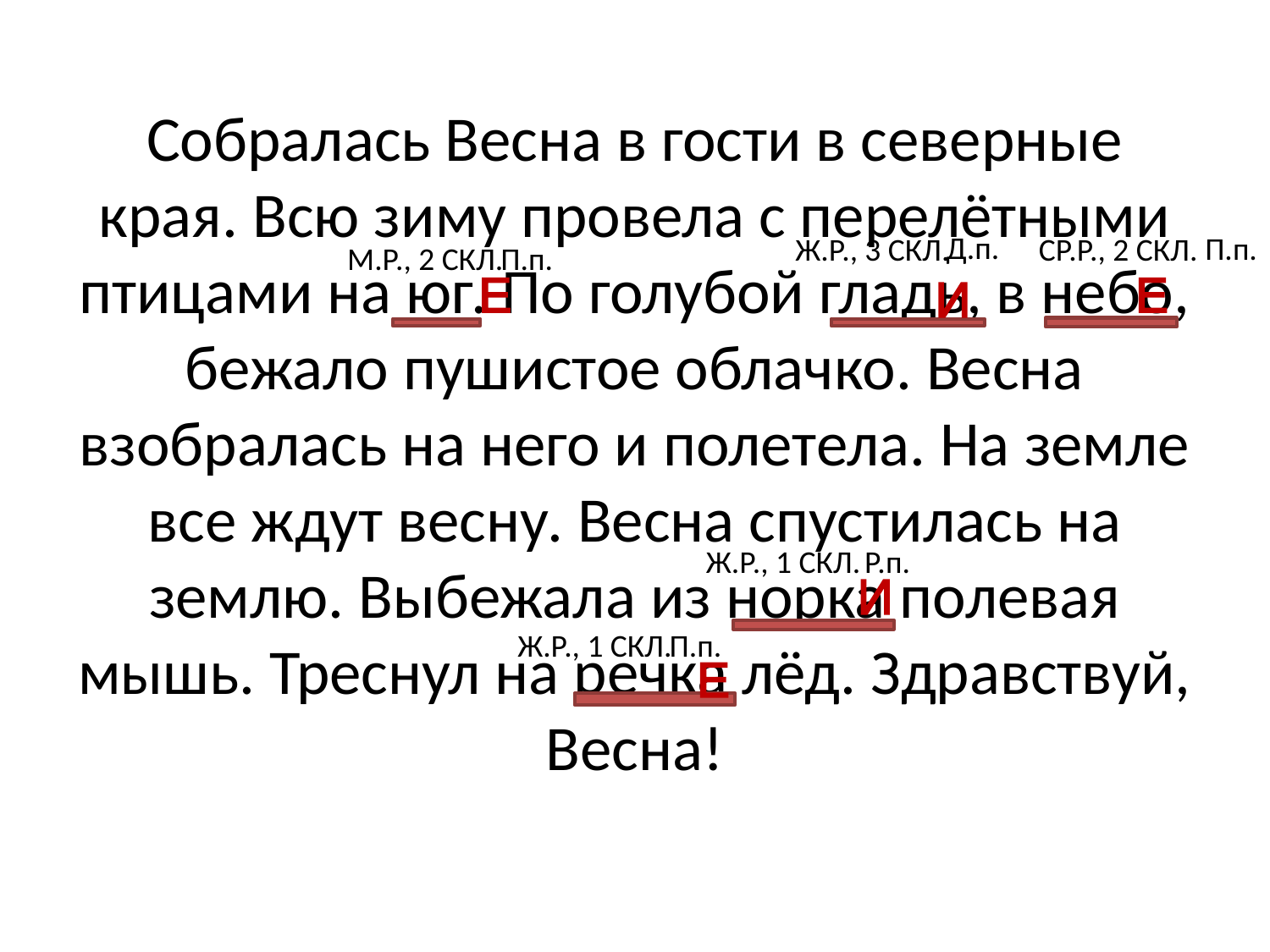

# Собралась Весна в гости в северные края. Всю зиму провела с перелётными птицами на юг. По голубой гладь, в небо, бежало пушистое облачко. Весна взобралась на него и полетела. На земле все ждут весну. Весна спустилась на землю. Выбежала из норка полевая мышь. Треснул на речка лёд. Здравствуй, Весна!

Д.п.
П.п.
П.п.
Ж.Р., 3 СКЛ.
СР.Р., 2 СКЛ.
М.Р., 2 СКЛ.
Е
И
Е

Р.п.
Ж.Р., 1 СКЛ.
И
П.п.

Е
Ж.Р., 1 СКЛ.